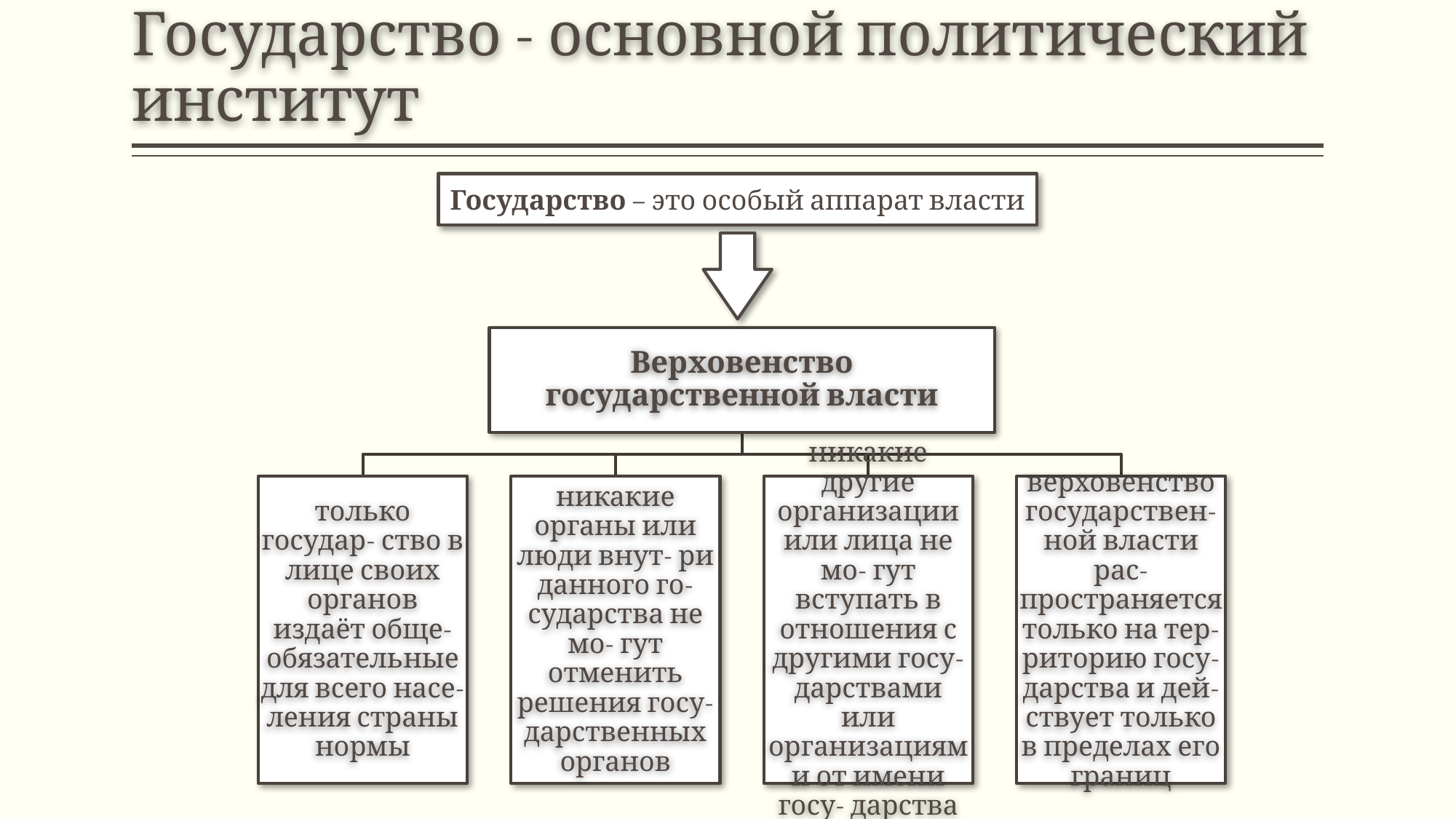

# Государство - основной политический институт
Государство – это особый аппарат власти

Верховенство государственной власти

только государ- ство в лице своих органов издаёт обще- обязательные для всего насе- ления страны нормы

никакие органы или люди внут- ри данного го- сударства не мо- гут отменить решения госу- дарственных органов

никакие другие организации или лица не мо- гут вступать в отношения с другими госу- дарствами или организациями от имени госу- дарства

верховенство государствен- ной власти рас- пространяется только на тер- риторию госу- дарства и дей- ствует только в пределах его границ